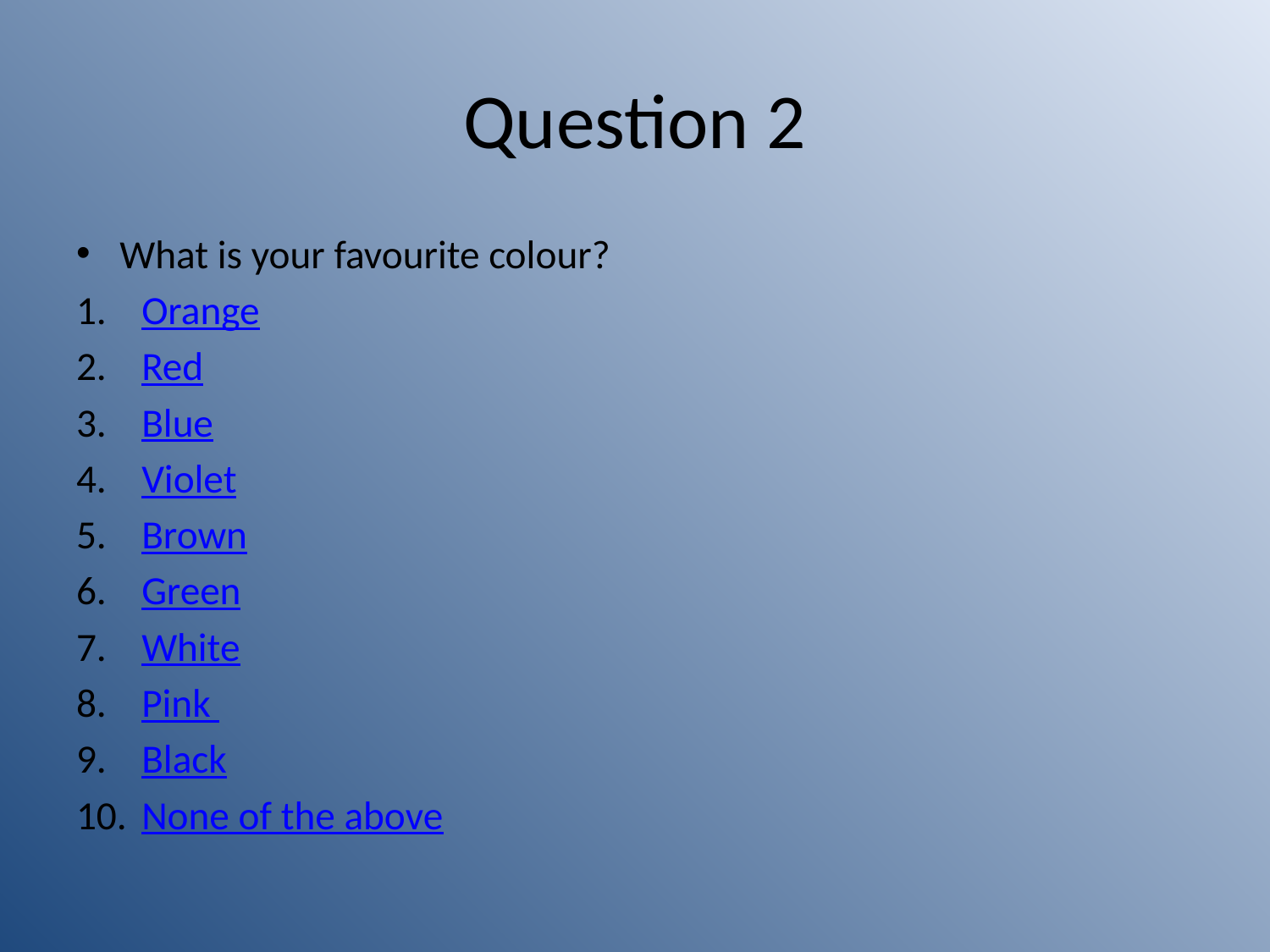

# Question 2
What is your favourite colour?
Orange
Red
Blue
Violet
Brown
Green
White
Pink
Black
None of the above